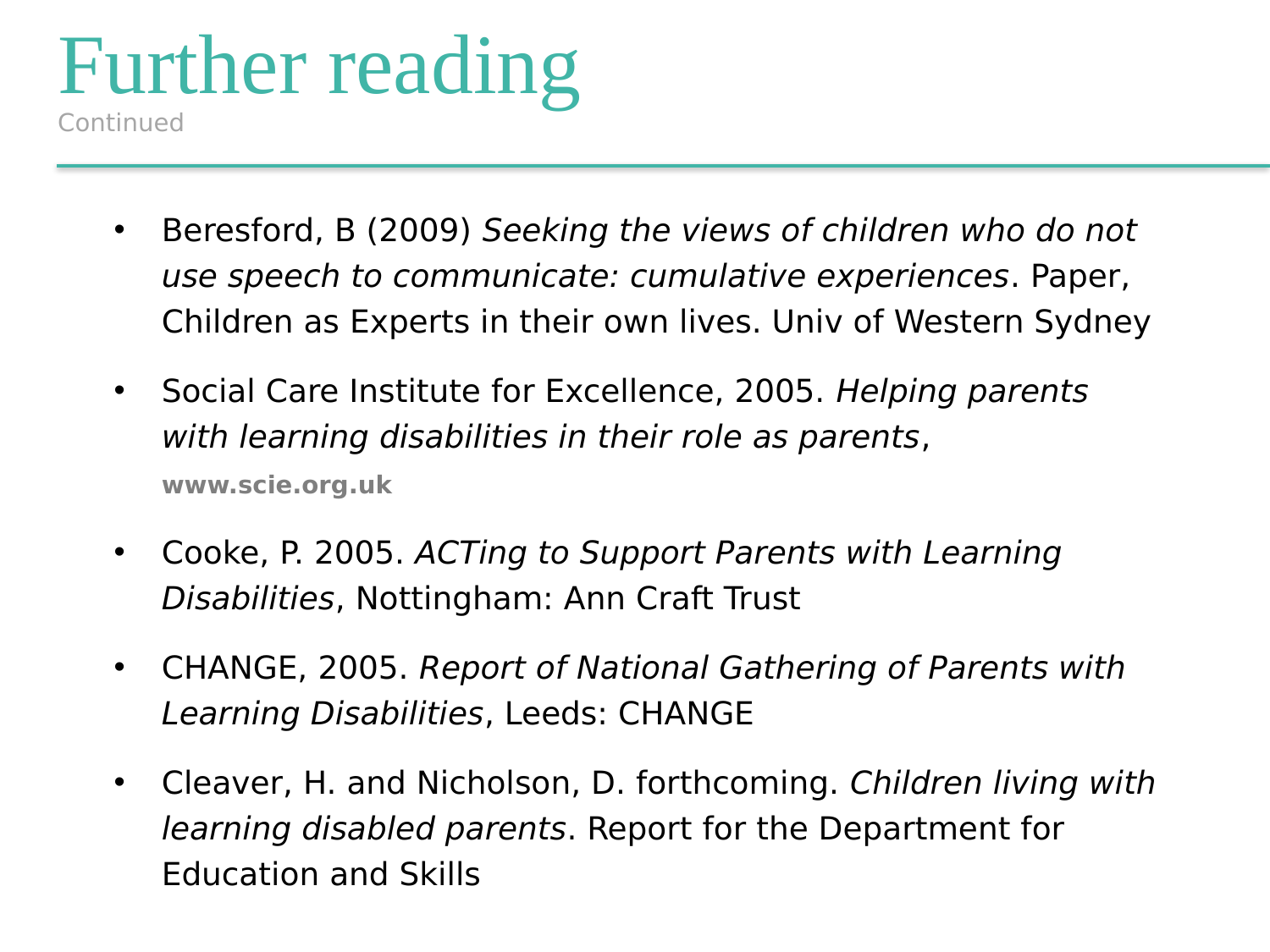

Further reading
Continued
Beresford, B (2009) Seeking the views of children who do not use speech to communicate: cumulative experiences. Paper, Children as Experts in their own lives. Univ of Western Sydney
Social Care Institute for Excellence, 2005. Helping parents with learning disabilities in their role as parents, www.scie.org.uk
Cooke, P. 2005. ACTing to Support Parents with Learning Disabilities, Nottingham: Ann Craft Trust
CHANGE, 2005. Report of National Gathering of Parents with Learning Disabilities, Leeds: CHANGE
Cleaver, H. and Nicholson, D. forthcoming. Children living with learning disabled parents. Report for the Department for Education and Skills